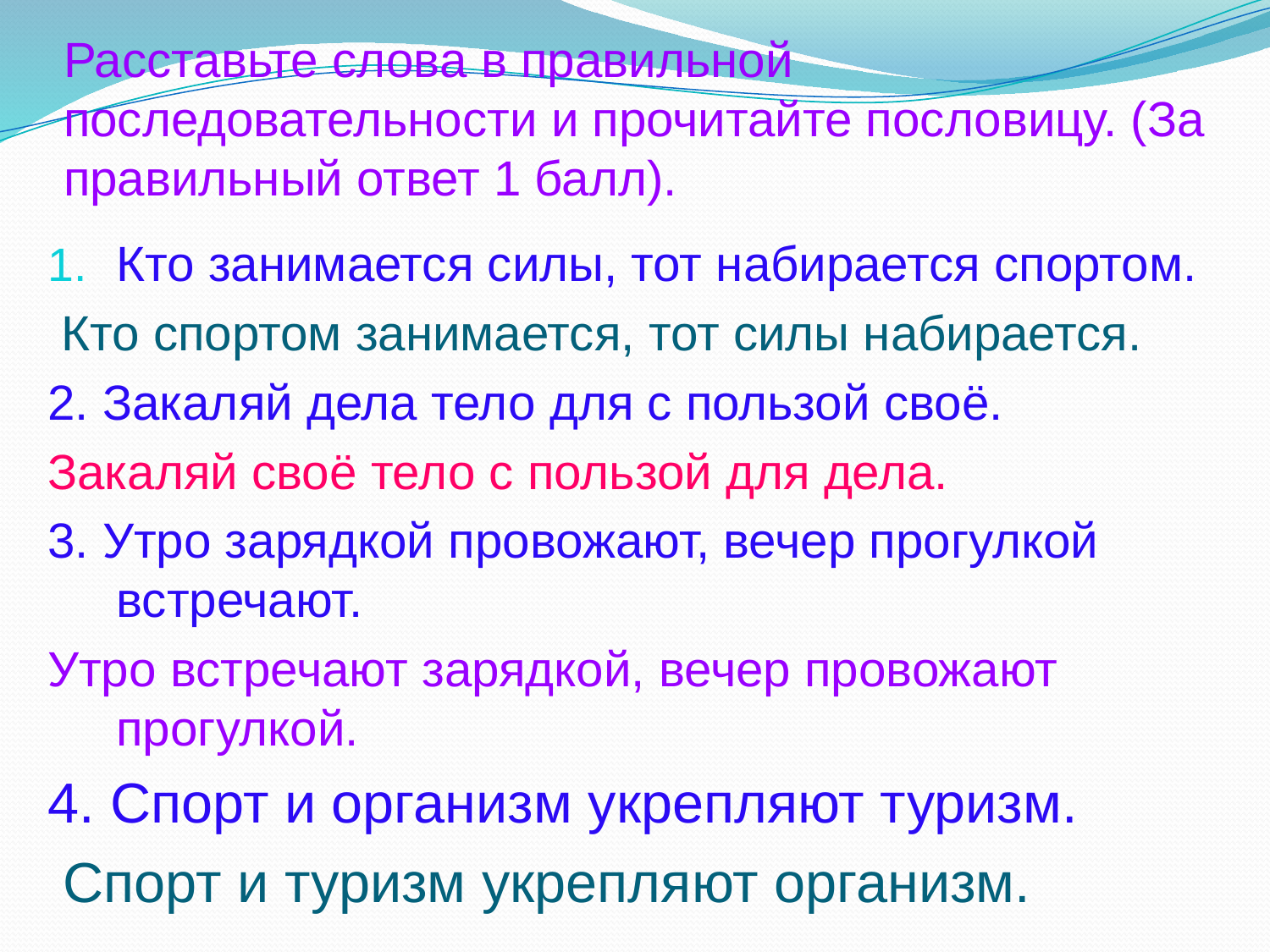

# Расставьте слова в правильной последовательности и прочитайте пословицу. (За правильный ответ 1 балл).
Кто занимается силы, тот набирается спортом.
 Кто спортом занимается, тот силы набирается.
2. Закаляй дела тело для с пользой своё.
Закаляй своё тело с пользой для дела.
3. Утро зарядкой провожают, вечер прогулкой встречают.
Утро встречают зарядкой, вечер провожают прогулкой.
4. Спорт и организм укрепляют туризм.
 Спорт и туризм укрепляют организм.